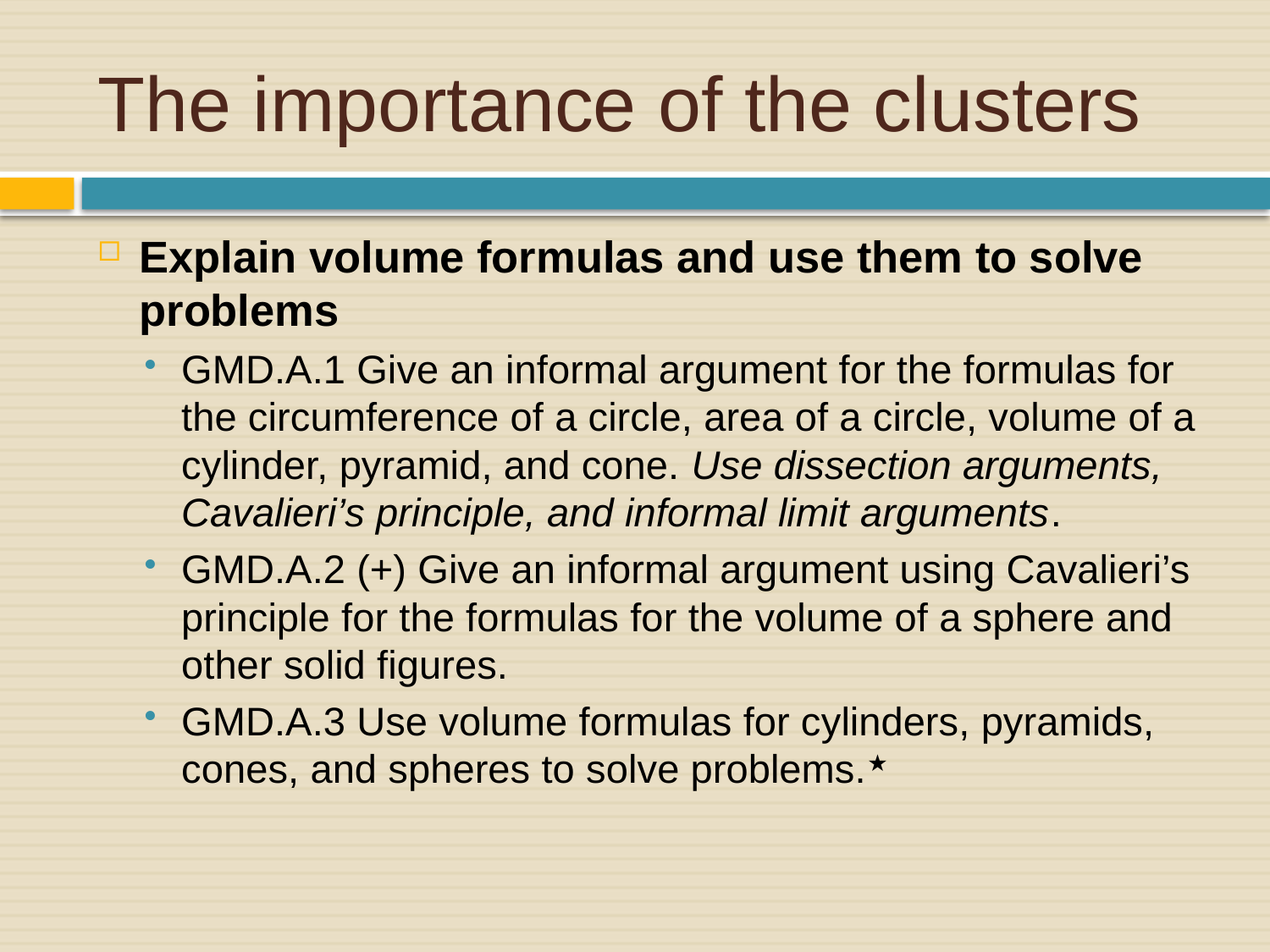

# The importance of the clusters
Explain volume formulas and use them to solve problems
GMD.A.1 Give an informal argument for the formulas for the circumference of a circle, area of a circle, volume of a cylinder, pyramid, and cone. Use dissection arguments, Cavalieri’s principle, and informal limit arguments.
GMD.A.2 (+) Give an informal argument using Cavalieri’s principle for the formulas for the volume of a sphere and other solid figures.
GMD.A.3 Use volume formulas for cylinders, pyramids, cones, and spheres to solve problems.★